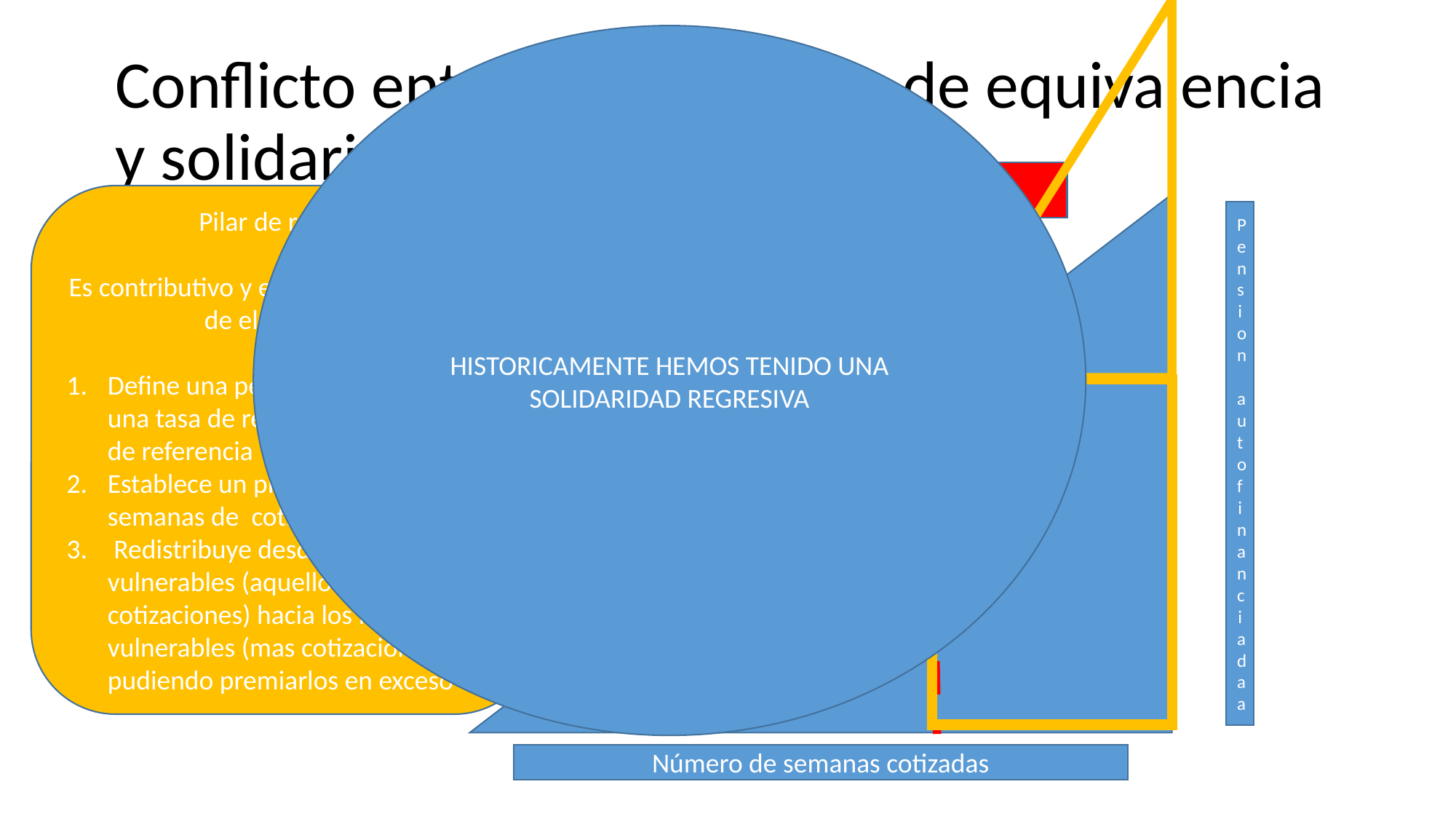

HISTORICAMENTE HEMOS TENIDO UNA SOLIDARIDAD REGRESIVA
# Conflicto entre los principios de equivalencia y solidaridad I

Antiguedad
Pilar de reparto

Es contributivo y establece condiciones de elegibilidad

Define una pensión en función de una tasa de reemplazo y un salario de referencia
Establece un piso minimo de semanas de  cotización
 Redistribuye desde los mas vulnerables (aquellos con menos cotizaciones) hacia los menos vulnerables (mas cotizaciones), pudiendo premiarlos en exceso
Pension autofinanciadaa

Redistribución regresiva

Número de semanas cotizadas